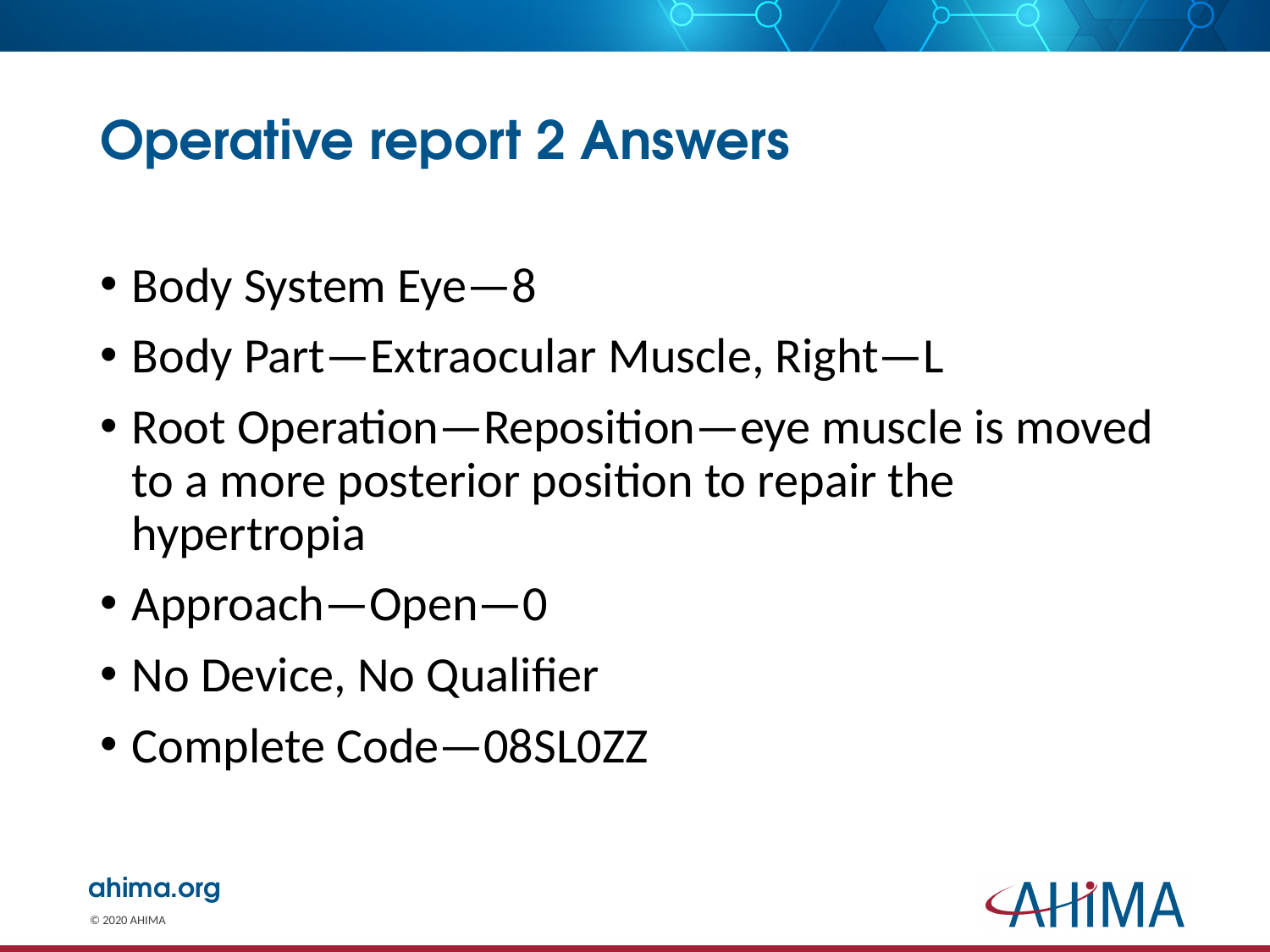

# Operative report 2 Answers
Body System Eye—8
Body Part—Extraocular Muscle, Right—L
Root Operation—Reposition—eye muscle is moved to a more posterior position to repair the hypertropia
Approach—Open—0
No Device, No Qualifier
Complete Code—08SL0ZZ